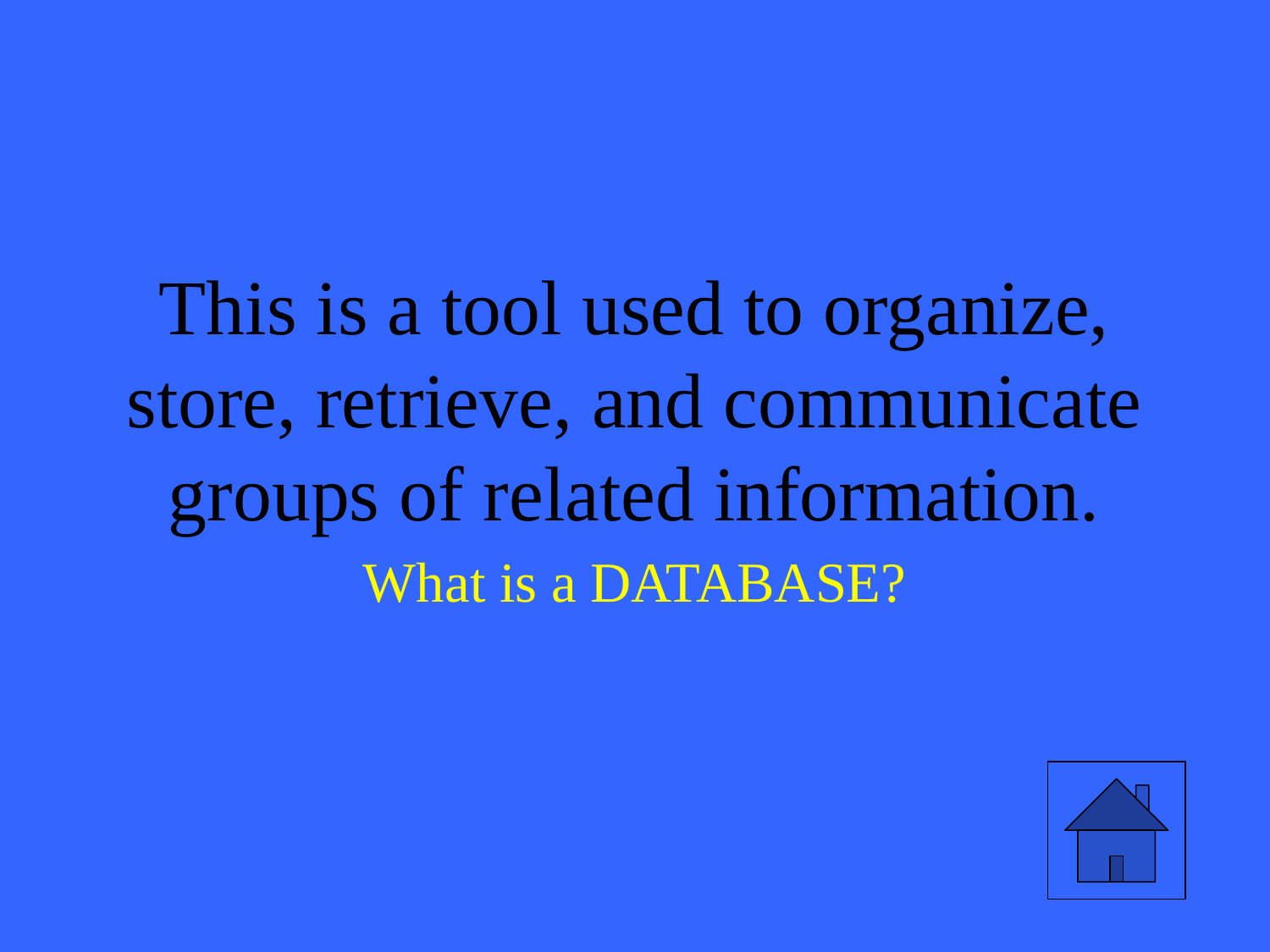

# This is a tool used to organize, store, retrieve, and communicate groups of related information.

What is a DATABASE?